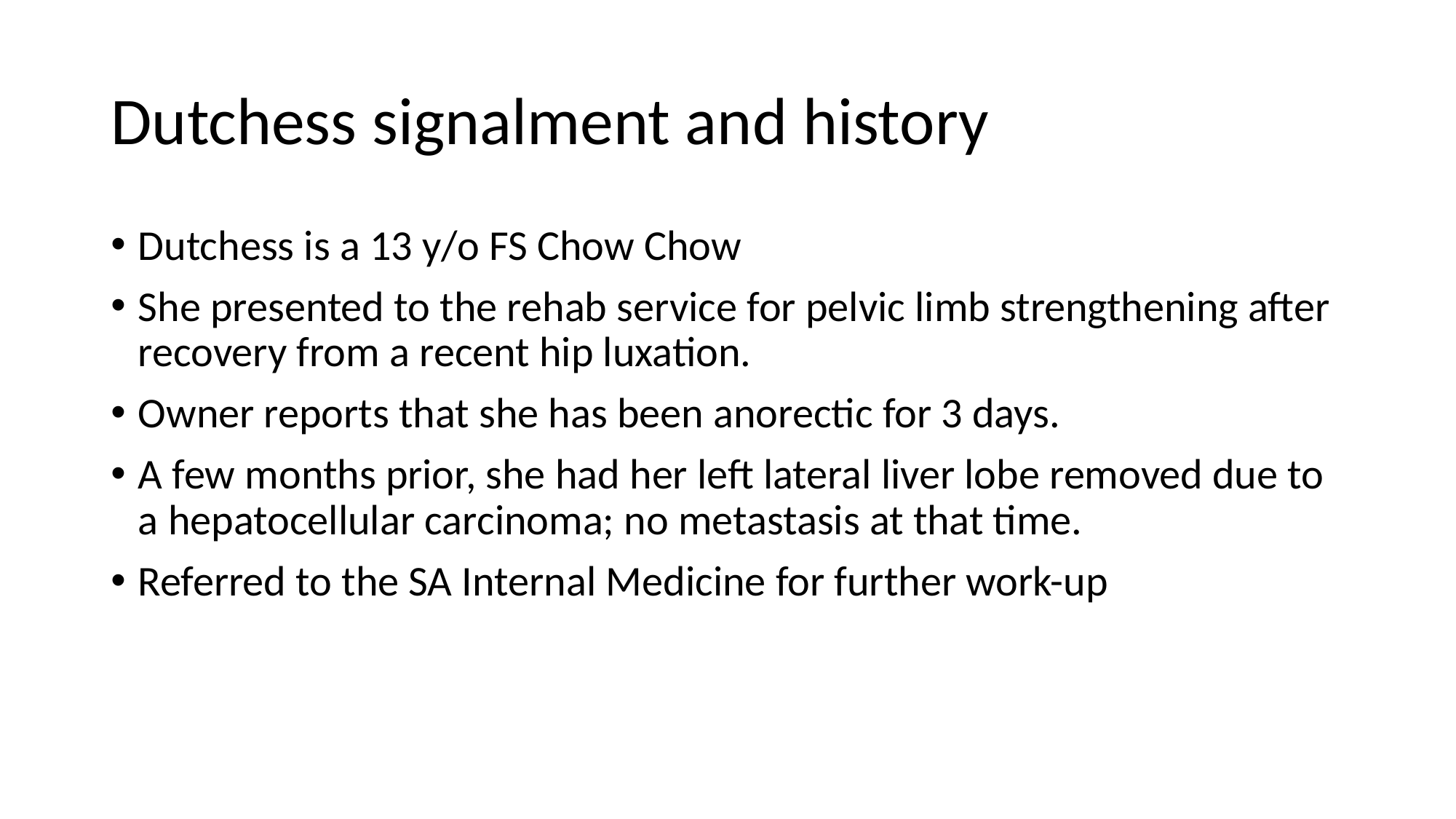

# Dutchess signalment and history
Dutchess is a 13 y/o FS Chow Chow
She presented to the rehab service for pelvic limb strengthening after recovery from a recent hip luxation.
Owner reports that she has been anorectic for 3 days.
A few months prior, she had her left lateral liver lobe removed due to a hepatocellular carcinoma; no metastasis at that time.
Referred to the SA Internal Medicine for further work-up